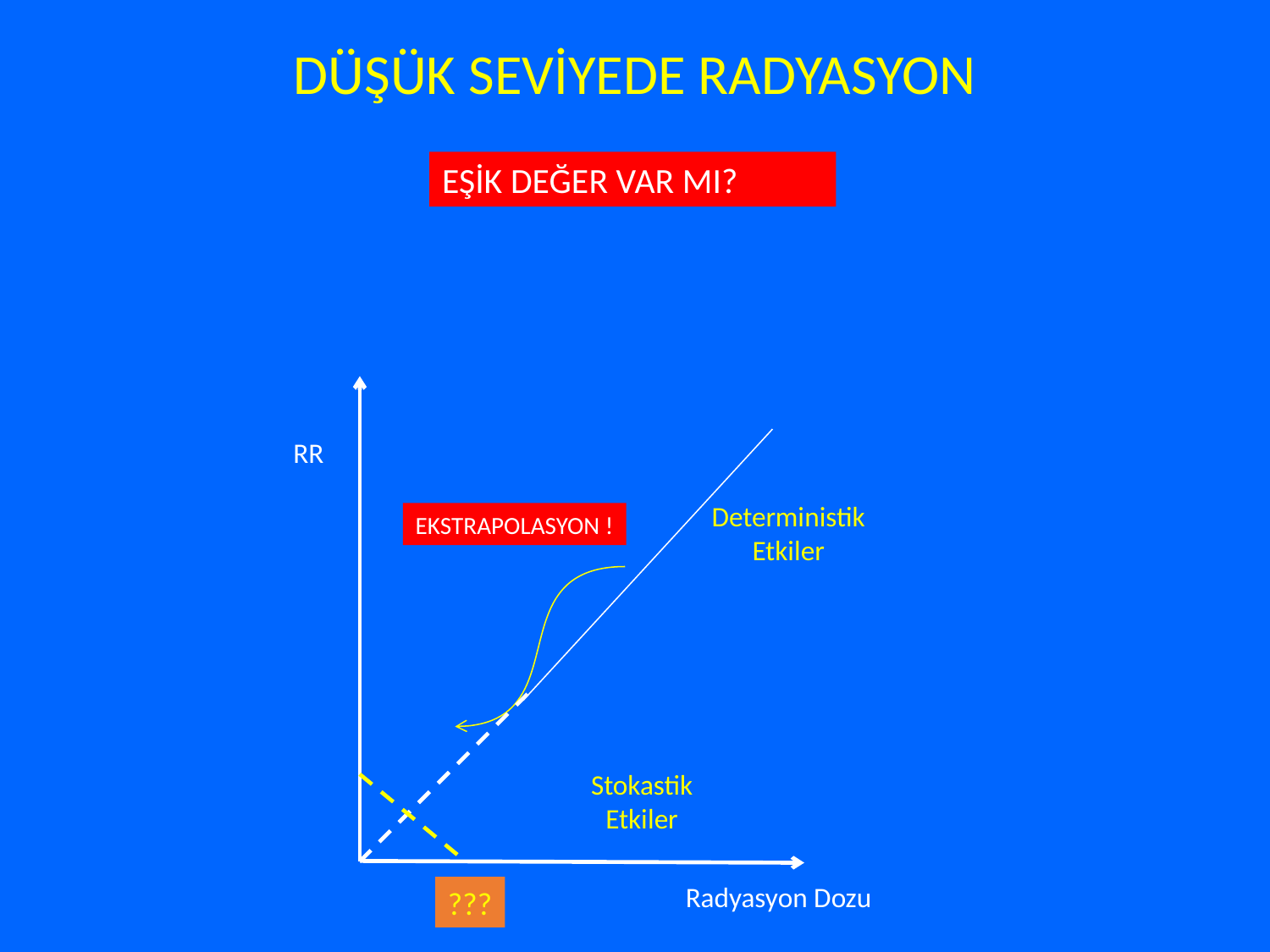

DÜŞÜK SEVİYEDE RADYASYON
EŞİK DEĞER VAR MI?
RR

Deterministik
Etkiler
EKSTRAPOLASYON !

Stokastik
Etkiler
Radyasyon Dozu
???